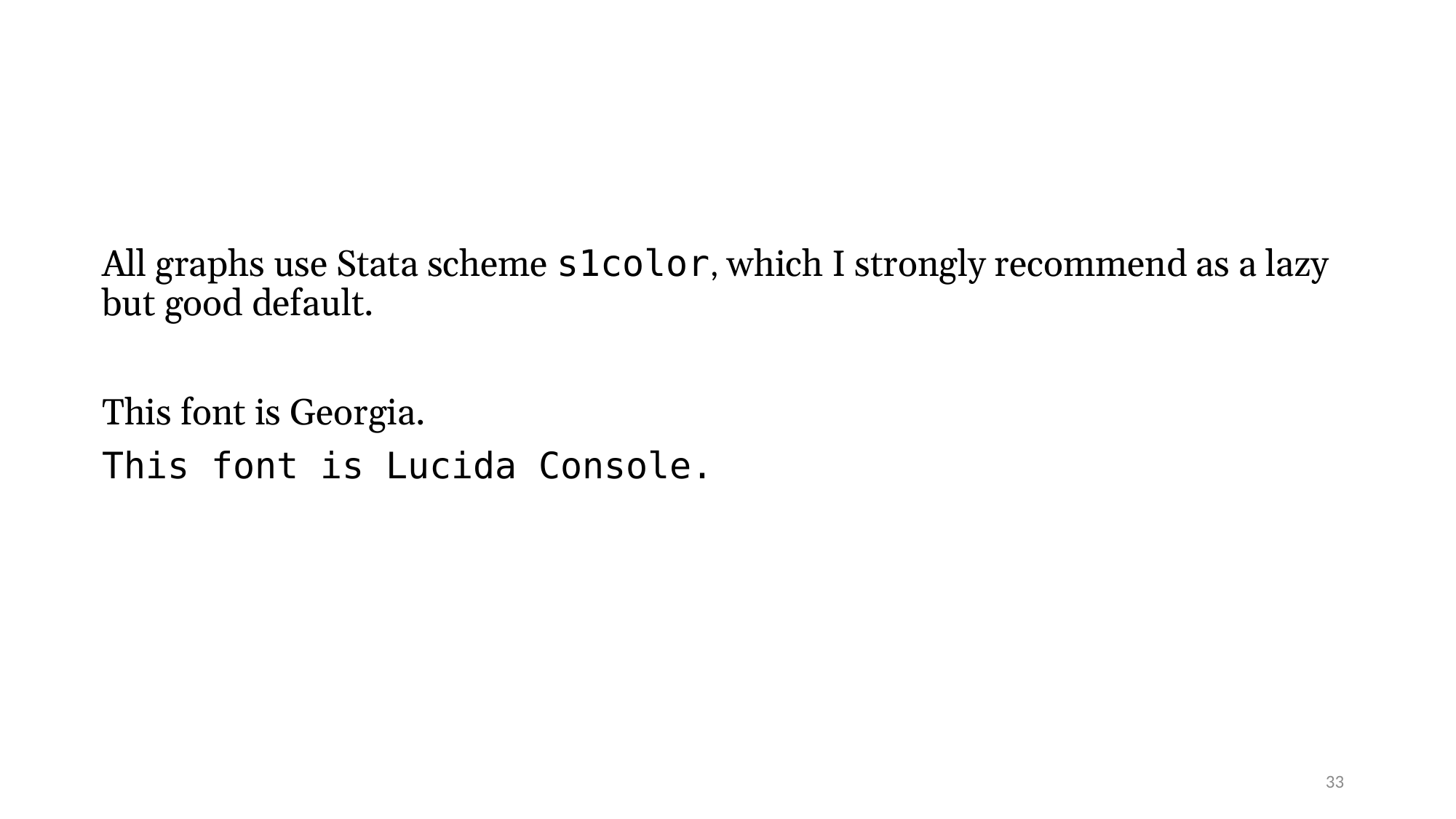

#
All graphs use Stata scheme s1color, which I strongly recommend as a lazy but good default.

This font is Georgia.
This font is Lucida Console.

33